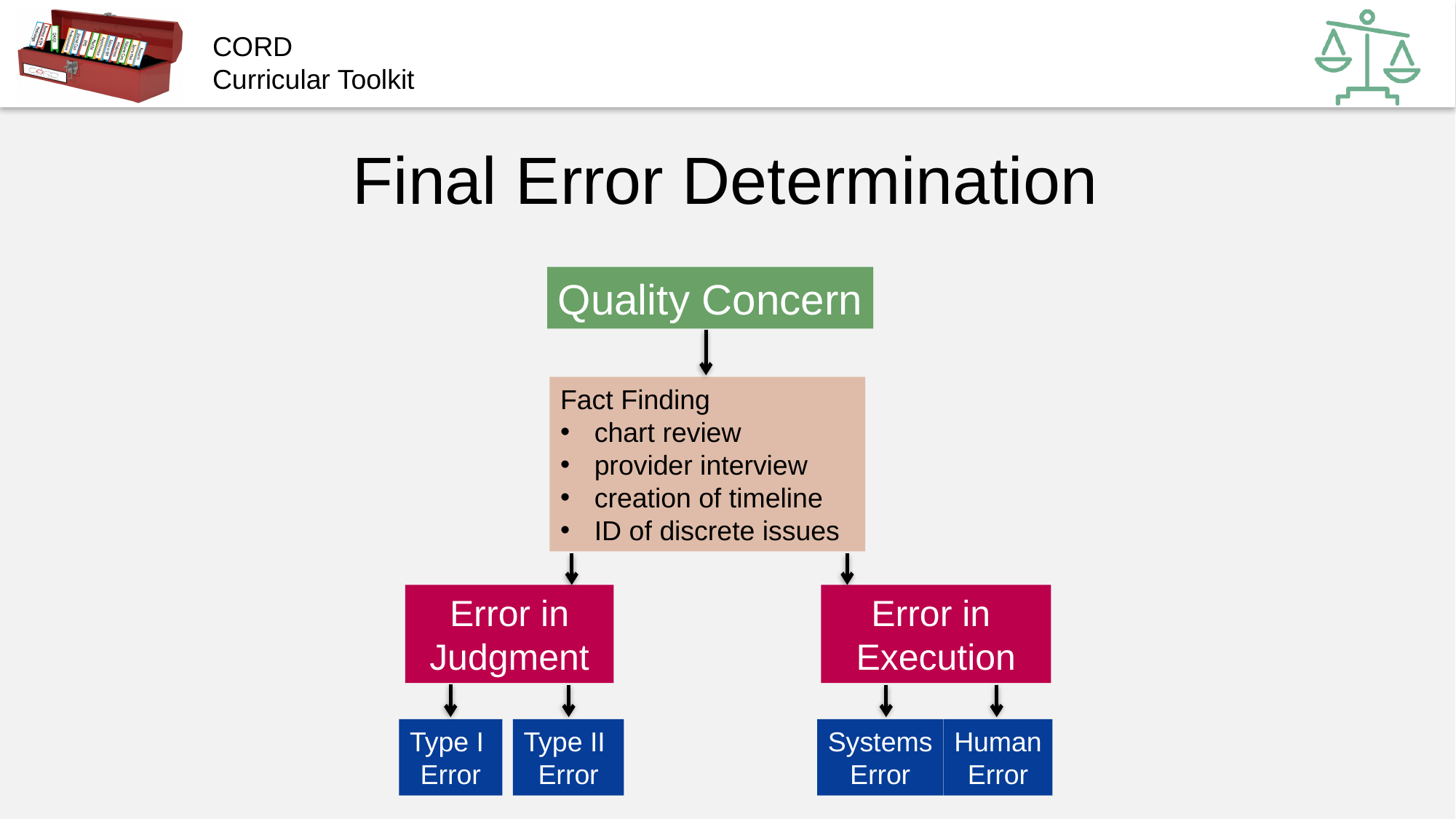

# Final Error Determination
Quality Concern
Fact Finding
chart review
provider interview
creation of timeline
ID of discrete issues
Error in
Judgment
Error in
Execution
Type I
Error
Type II
Error
Systems
Error
Human
Error